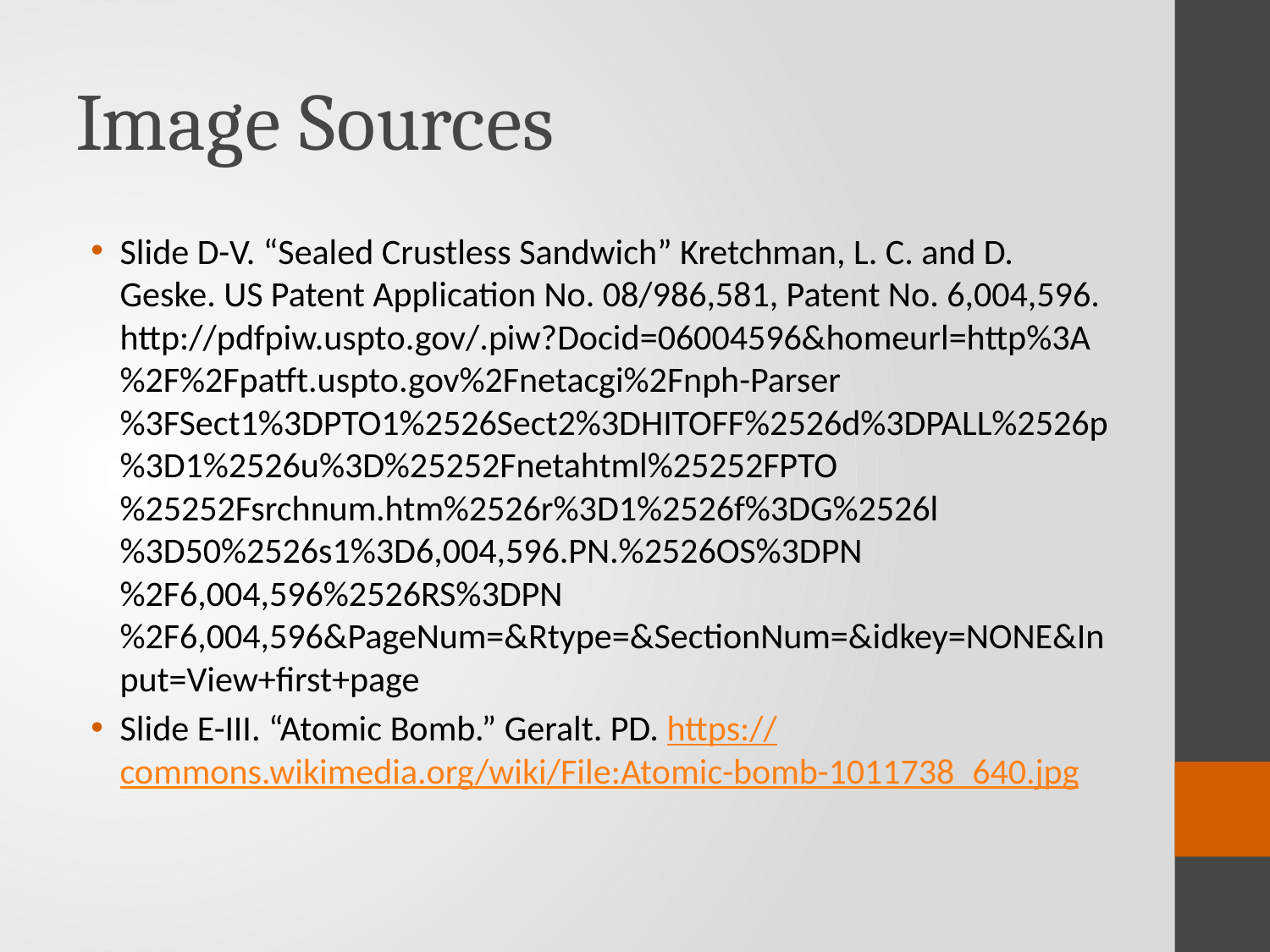

# Image Sources
Slide D-V. “Sealed Crustless Sandwich” Kretchman, L. C. and D. Geske. US Patent Application No. 08/986,581, Patent No. 6,004,596. http://pdfpiw.uspto.gov/.piw?Docid=06004596&homeurl=http%3A%2F%2Fpatft.uspto.gov%2Fnetacgi%2Fnph-Parser%3FSect1%3DPTO1%2526Sect2%3DHITOFF%2526d%3DPALL%2526p%3D1%2526u%3D%25252Fnetahtml%25252FPTO%25252Fsrchnum.htm%2526r%3D1%2526f%3DG%2526l%3D50%2526s1%3D6,004,596.PN.%2526OS%3DPN%2F6,004,596%2526RS%3DPN%2F6,004,596&PageNum=&Rtype=&SectionNum=&idkey=NONE&Input=View+first+page
Slide E-III. “Atomic Bomb.” Geralt. PD. https://commons.wikimedia.org/wiki/File:Atomic-bomb-1011738_640.jpg